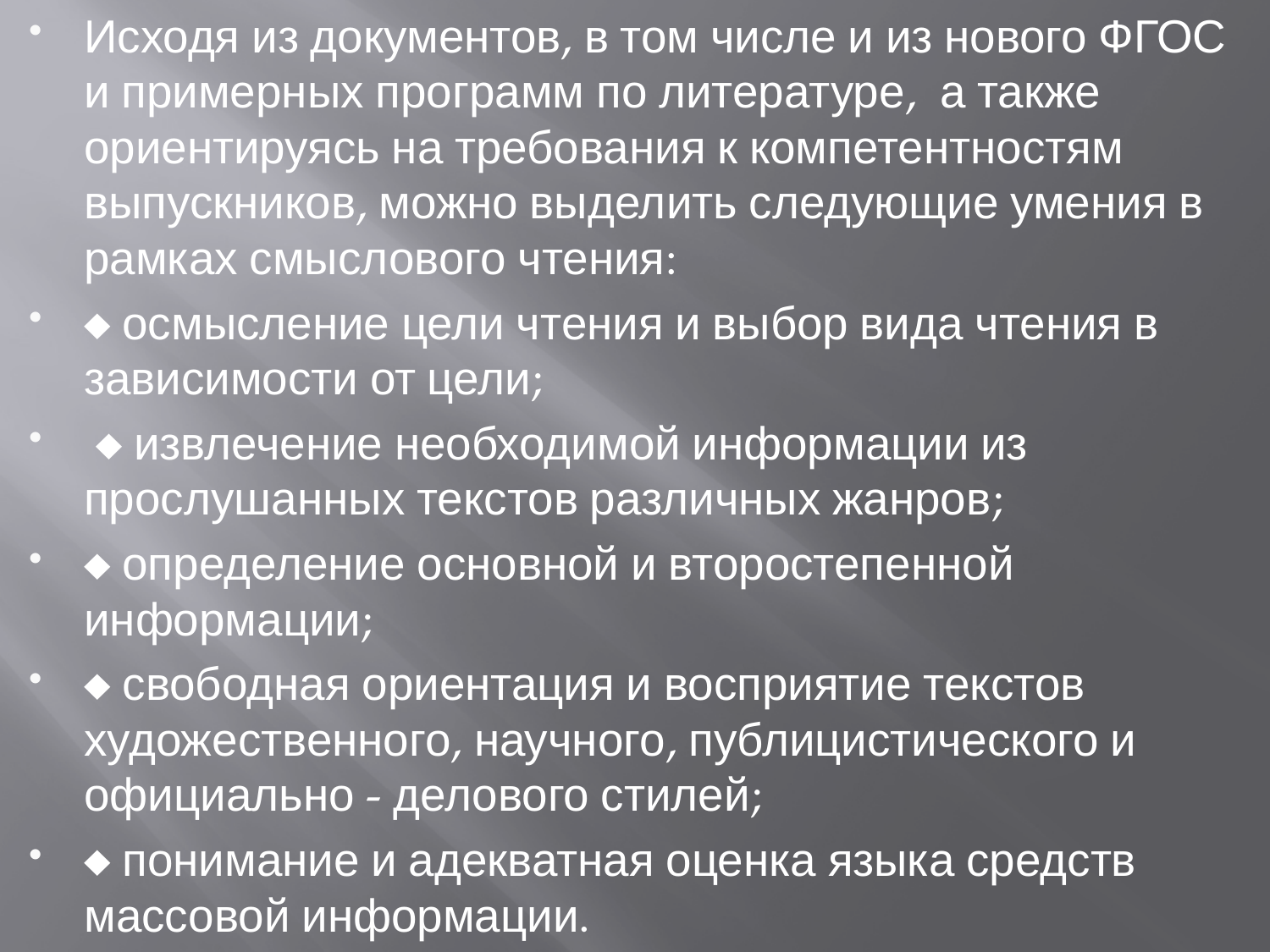

Исходя из документов, в том числе и из нового ФГОС и примерных программ по литературе,  а также ориентируясь на требования к компетентностям выпускников, можно выделить следующие умения в рамках смыслового чтения:
♦ осмысление цели чтения и выбор вида чтения в зависимости от цели;
 ♦ извлечение необходимой информации из прослушанных текстов различных жанров;
♦ определение основной и второстепенной информации;
♦ свободная ориентация и восприятие текстов художественного, научного, публицистического и официально - делового стилей;
♦ понимание и адекватная оценка языка средств массовой информации.